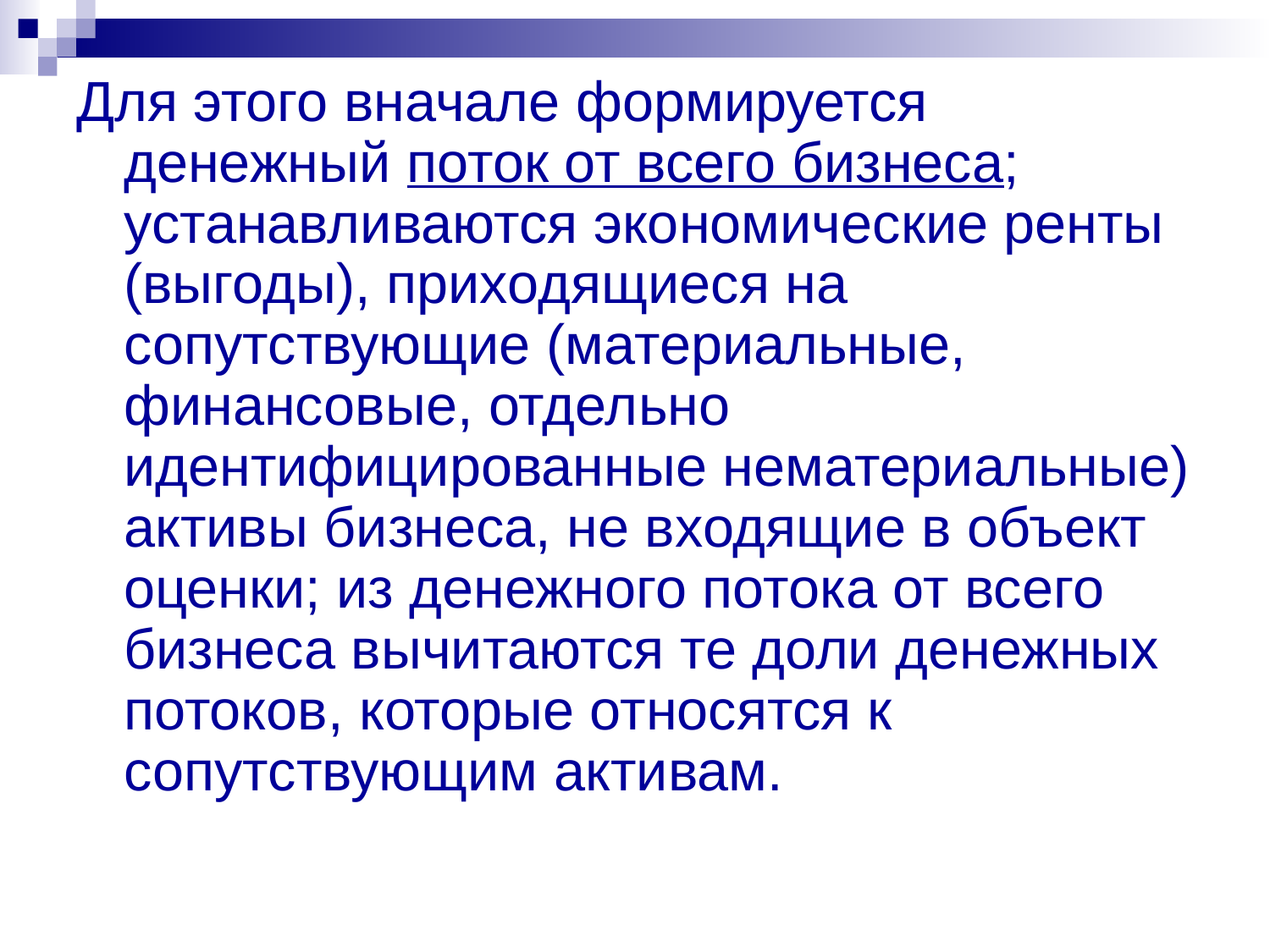

Для этого вначале формируется денежный поток от всего бизнеса; устанавливаются экономические ренты (выгоды), приходящиеся на сопутствующие (материальные, финансовые, отдельно идентифицированные нематериальные) активы бизнеса, не входящие в объект оценки; из денежного потока от всего бизнеса вычитаются те доли денежных потоков, которые относятся к сопутствующим активам.